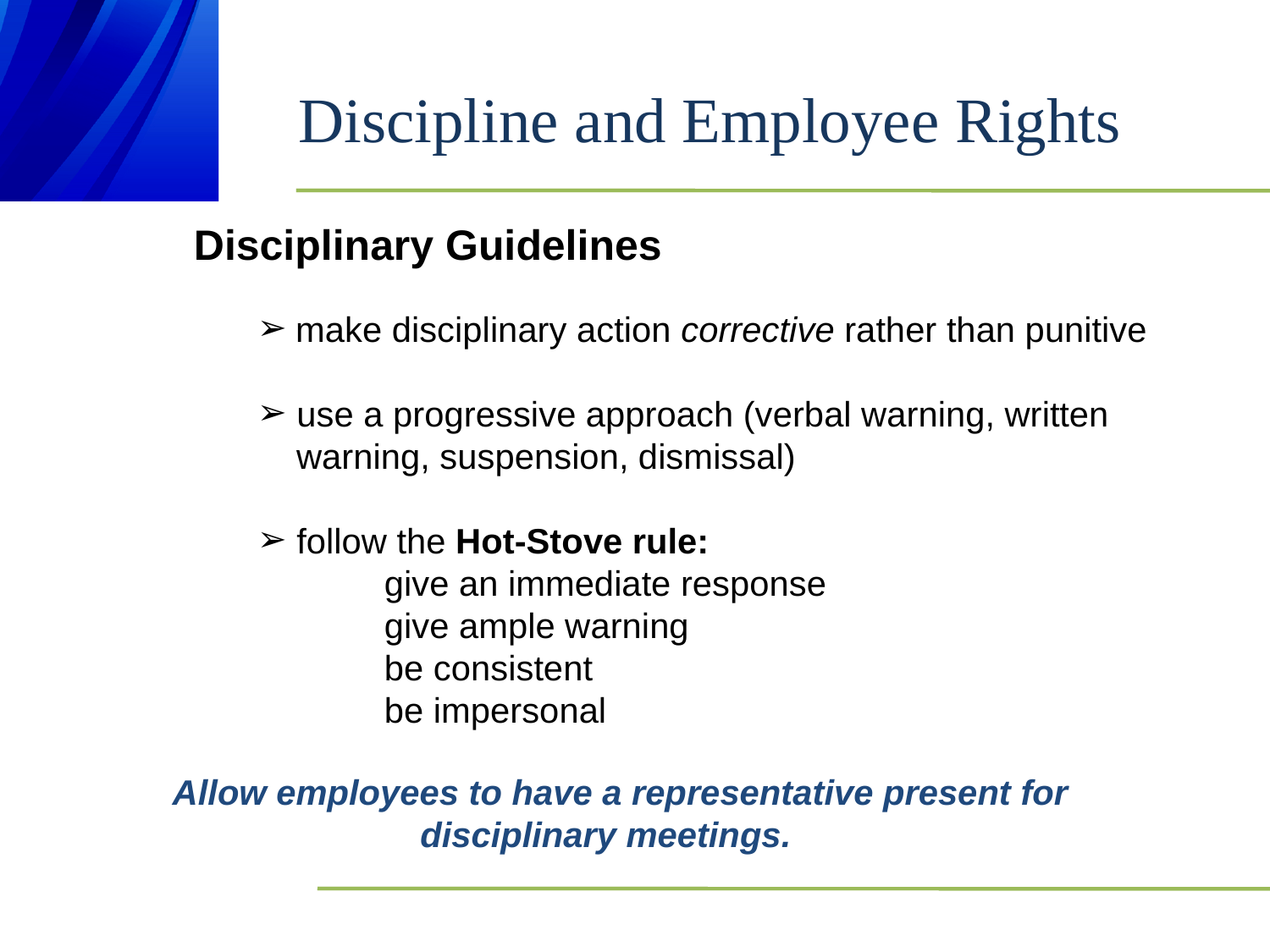

# Discipline and Employee Rights
Disciplinary Guidelines

 make disciplinary action corrective rather than punitive

 use a progressive approach (verbal warning, written
    warning, suspension, dismissal)

 follow the Hot-Stove rule:
	give an immediate response
	give ample warning
	be consistent
	be impersonal
Allow employees to have a representative present for disciplinary meetings.